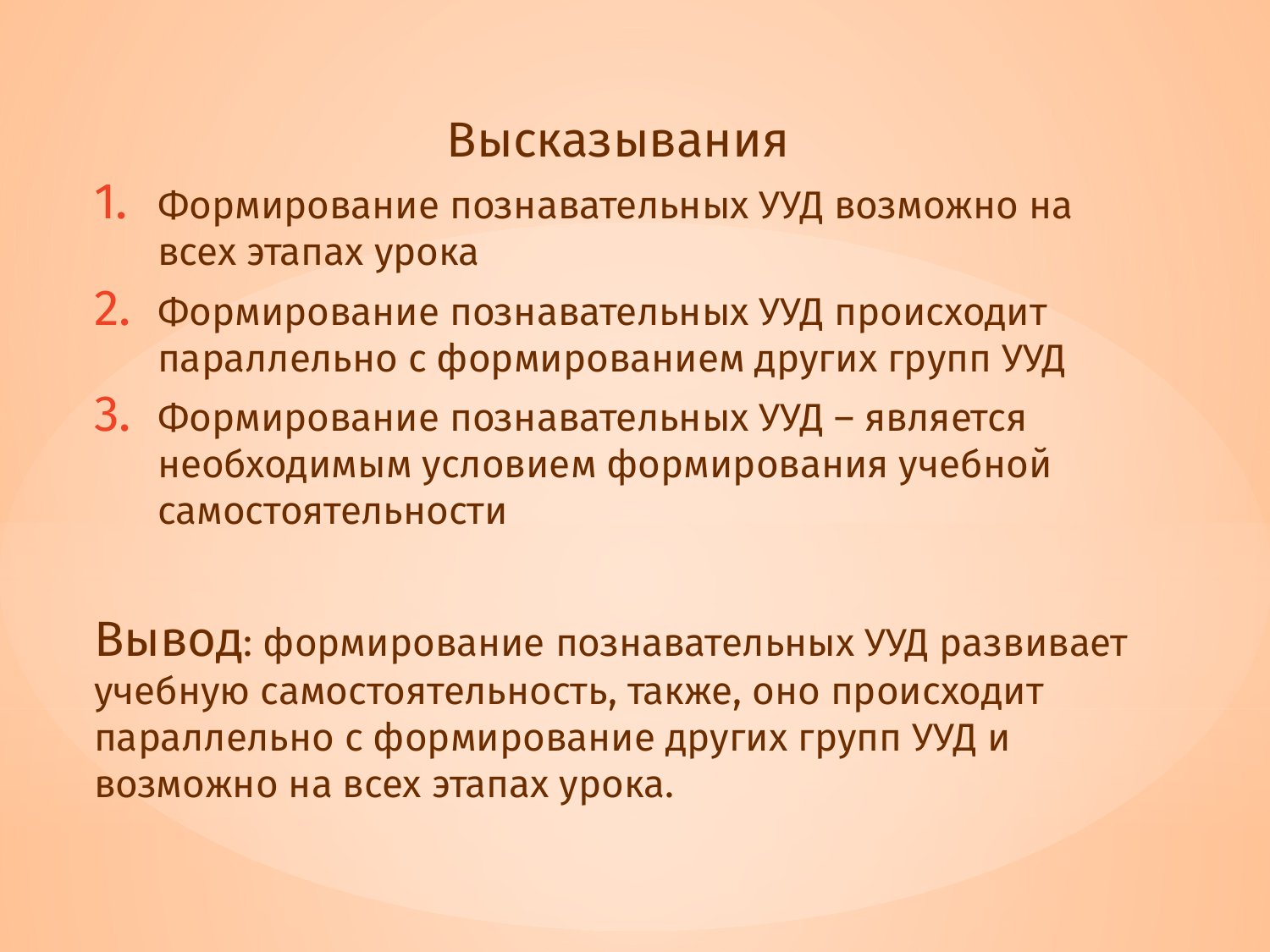

Высказывания
Формирование познавательных УУД возможно на всех этапах урока
Формирование познавательных УУД происходит параллельно с формированием других групп УУД
Формирование познавательных УУД – является необходимым условием формирования учебной самостоятельности

Вывод: формирование познавательных УУД развивает учебную самостоятельность, также, оно происходит параллельно с формирование других групп УУД и возможно на всех этапах урока.
#